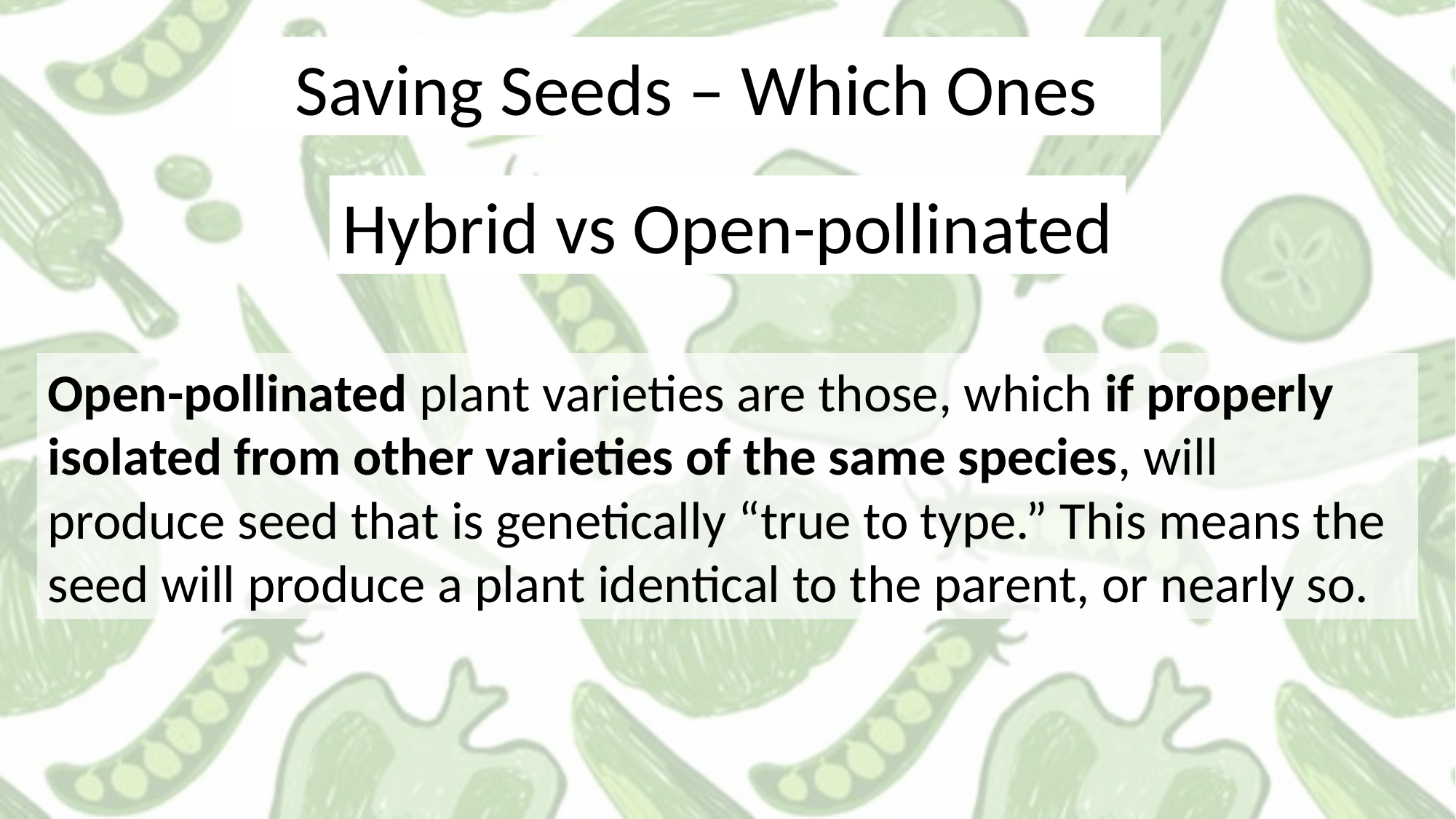

Saving Seeds – Which Ones
Hybrid vs Open-pollinated
Open-pollinated plant varieties are those, which if properly isolated from other varieties of the same species, will produce seed that is genetically “true to type.” This means the seed will produce a plant identical to the parent, or nearly so.